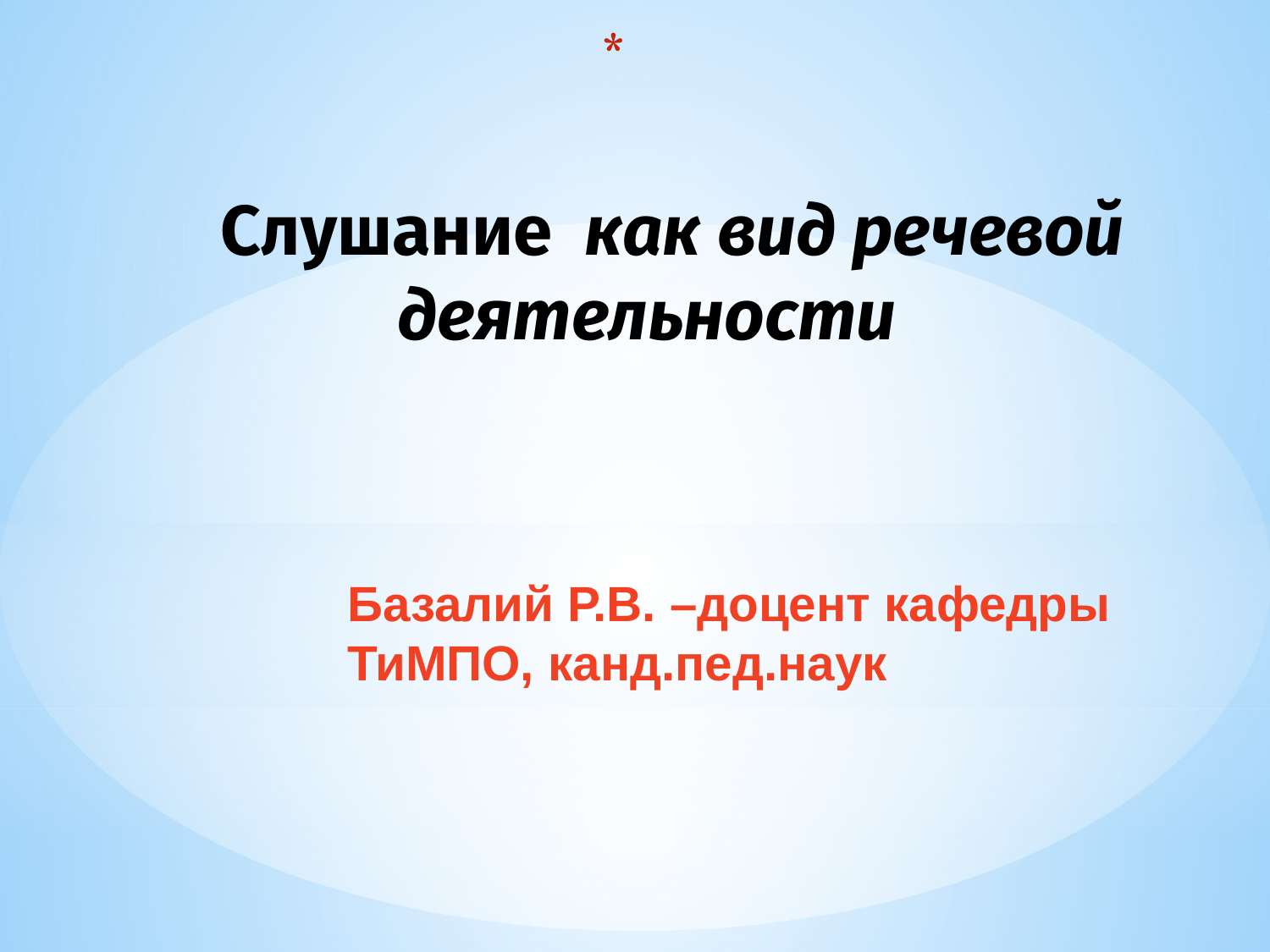

# Слушание  как вид речевой деятельности
Базалий Р.В. –доцент кафедры ТиМПО, канд.пед.наук